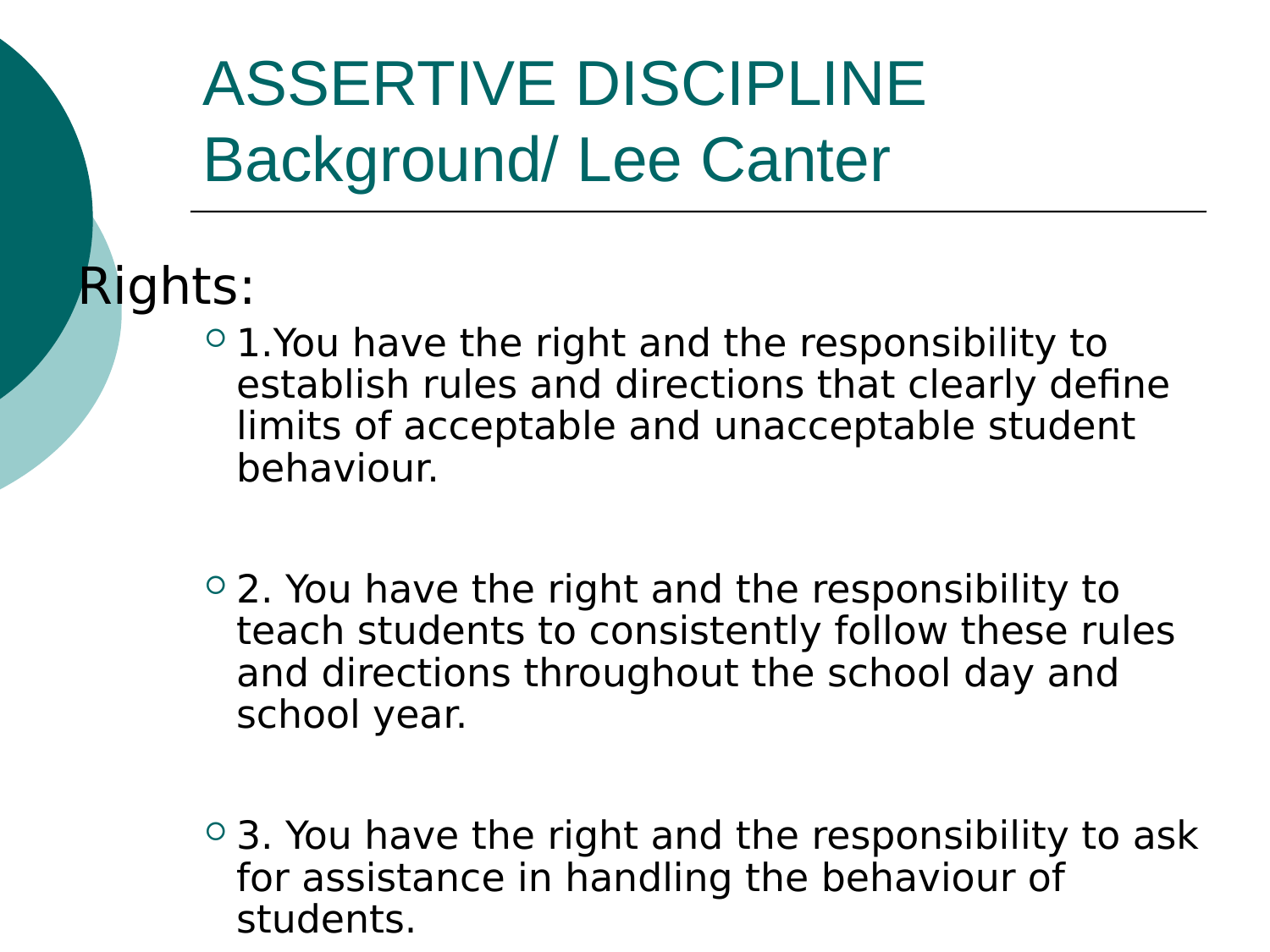

# ASSERTIVE DISCIPLINE Background/ Lee Canter
Rights:
1.You have the right and the responsibility to establish rules and directions that clearly define limits of acceptable and unacceptable student behaviour.

2. You have the right and the responsibility to teach students to consistently follow these rules and directions throughout the school day and school year.

3. You have the right and the responsibility to ask for assistance in handling the behaviour of students.